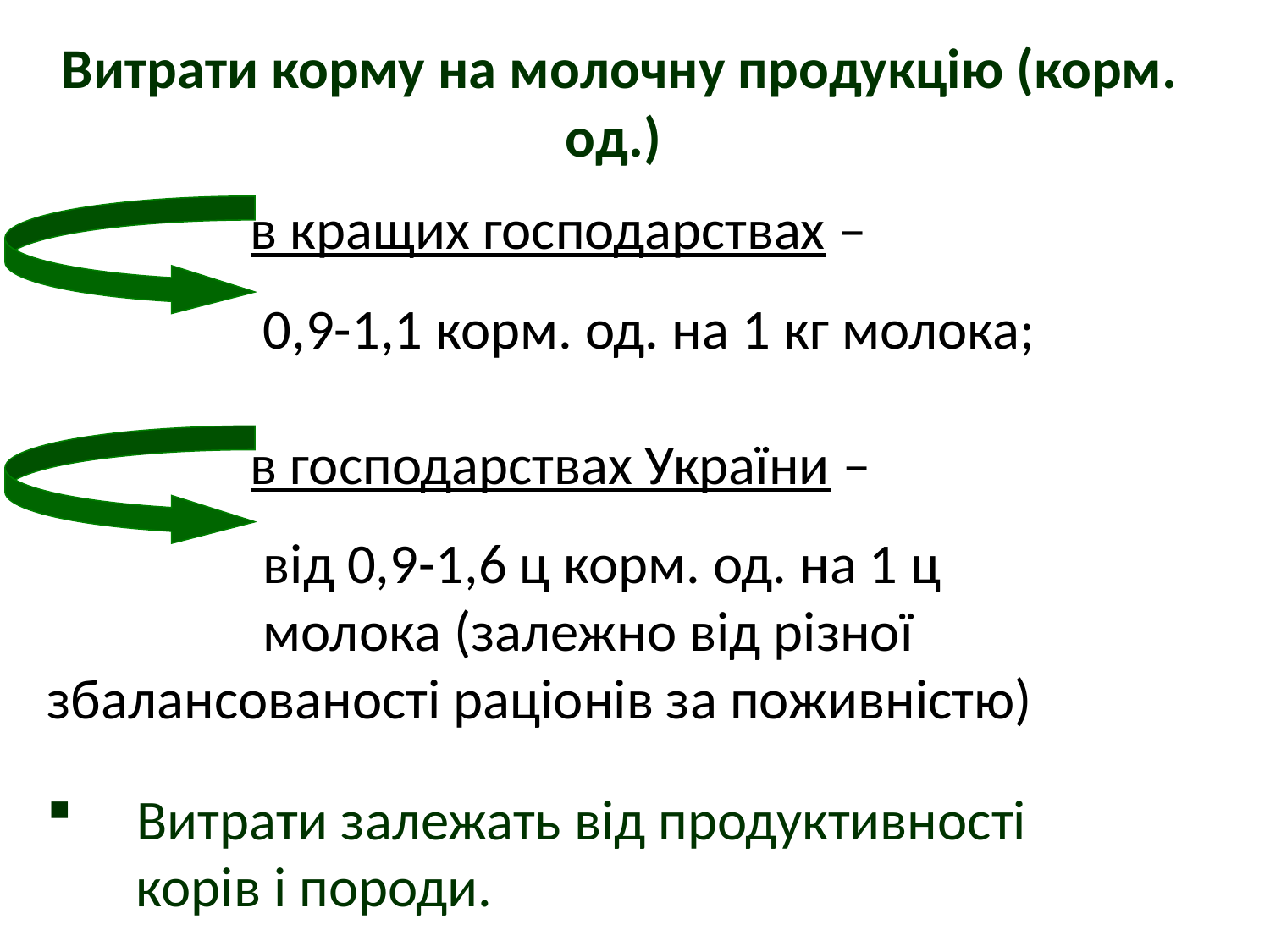

Витрати корму на молочну продукцію (корм. од.)

                в кращих господарствах –

                 0,9-1,1 корм. од. на 1 кг молока;

                в господарствах України –

                 від 0,9-1,6 ц корм. од. на 1 ц
                 молока (залежно від різної збалансованості раціонів за поживністю)

     Витрати залежать від продуктивності
       корів і породи.